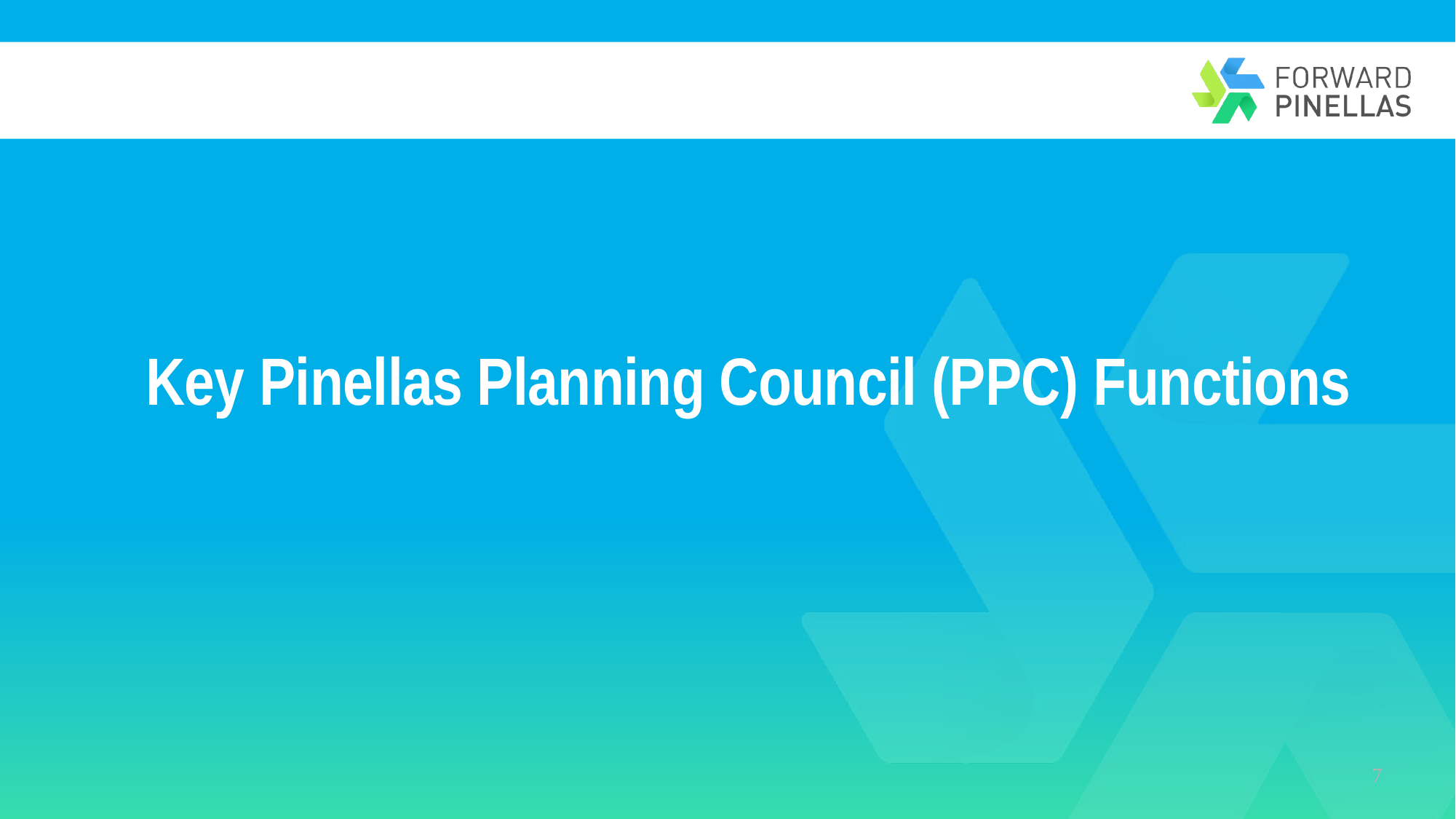

Key Pinellas Planning Council (PPC) Functions
7